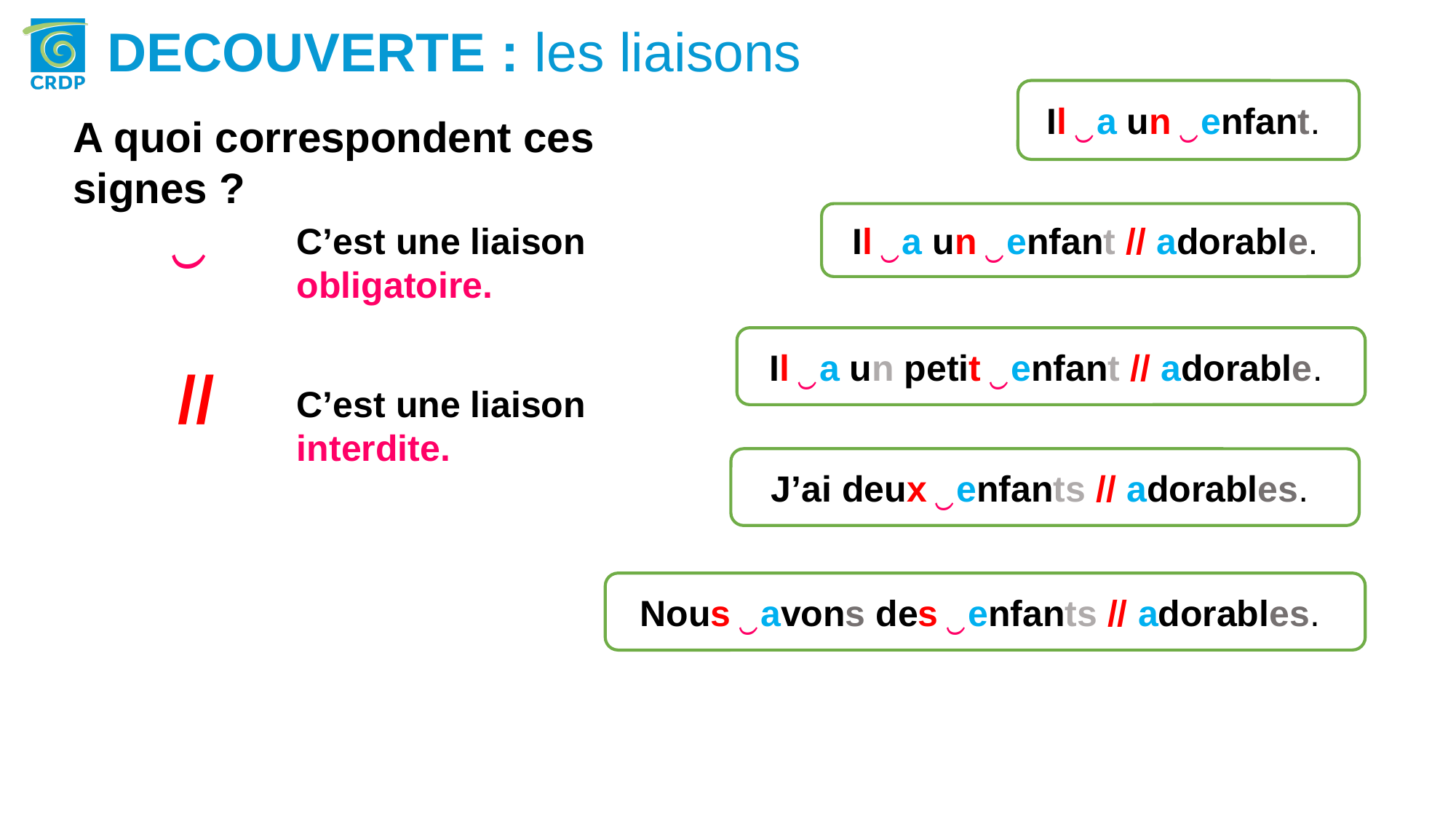

DECOUVERTE : les liaisons
Il ‿a un ‿enfant.
A quoi correspondent ces signes ?
 ‿
Il ‿a un ‿enfant // adorable.
C’est une liaison obligatoire.
Il ‿a un petit ‿enfant // adorable.
//
C’est une liaison interdite.
J’ai deux ‿enfants // adorables.
Nous ‿avons des ‿enfants // adorables.